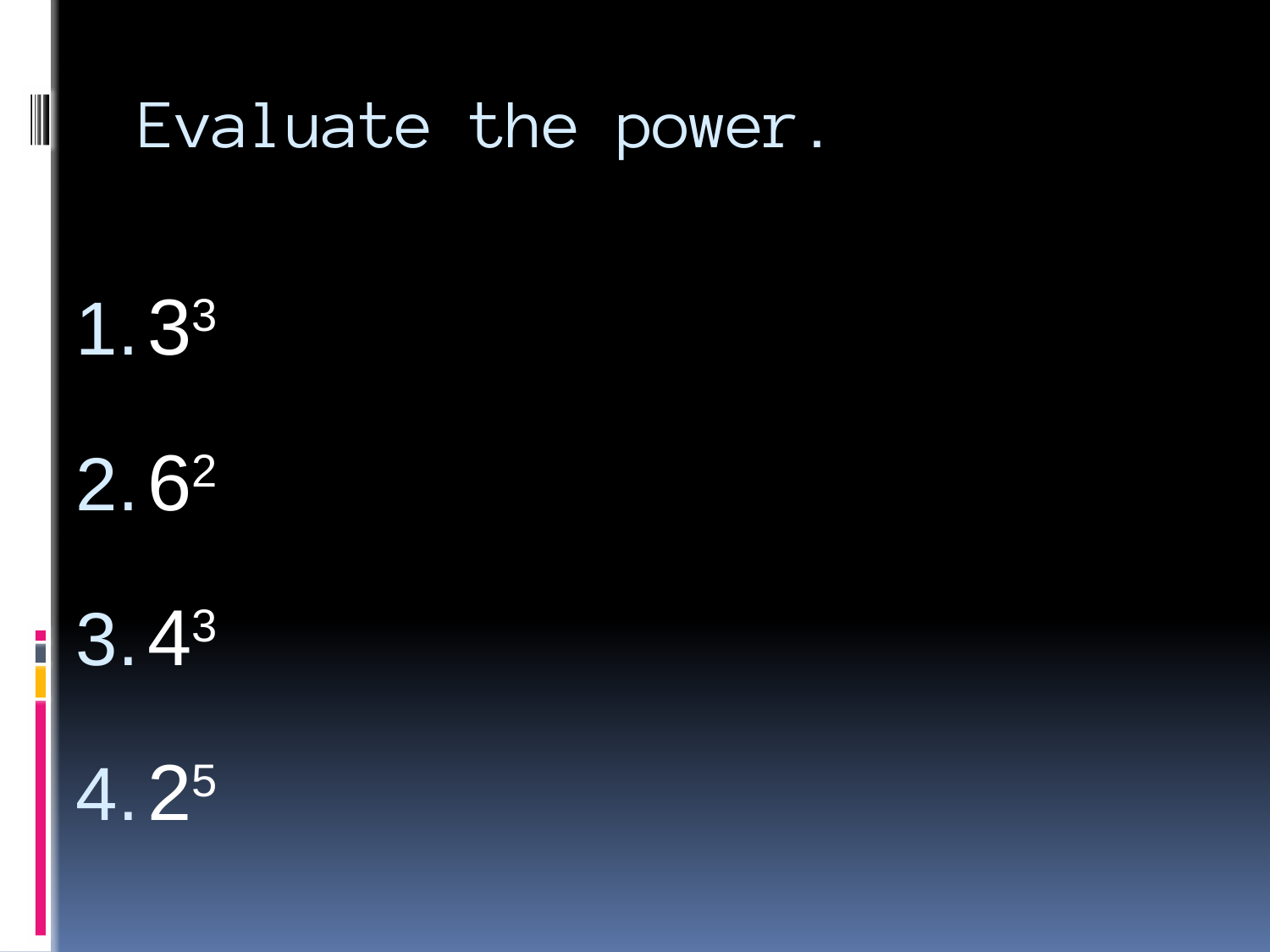

# Evaluate the power.
33
62
43
25